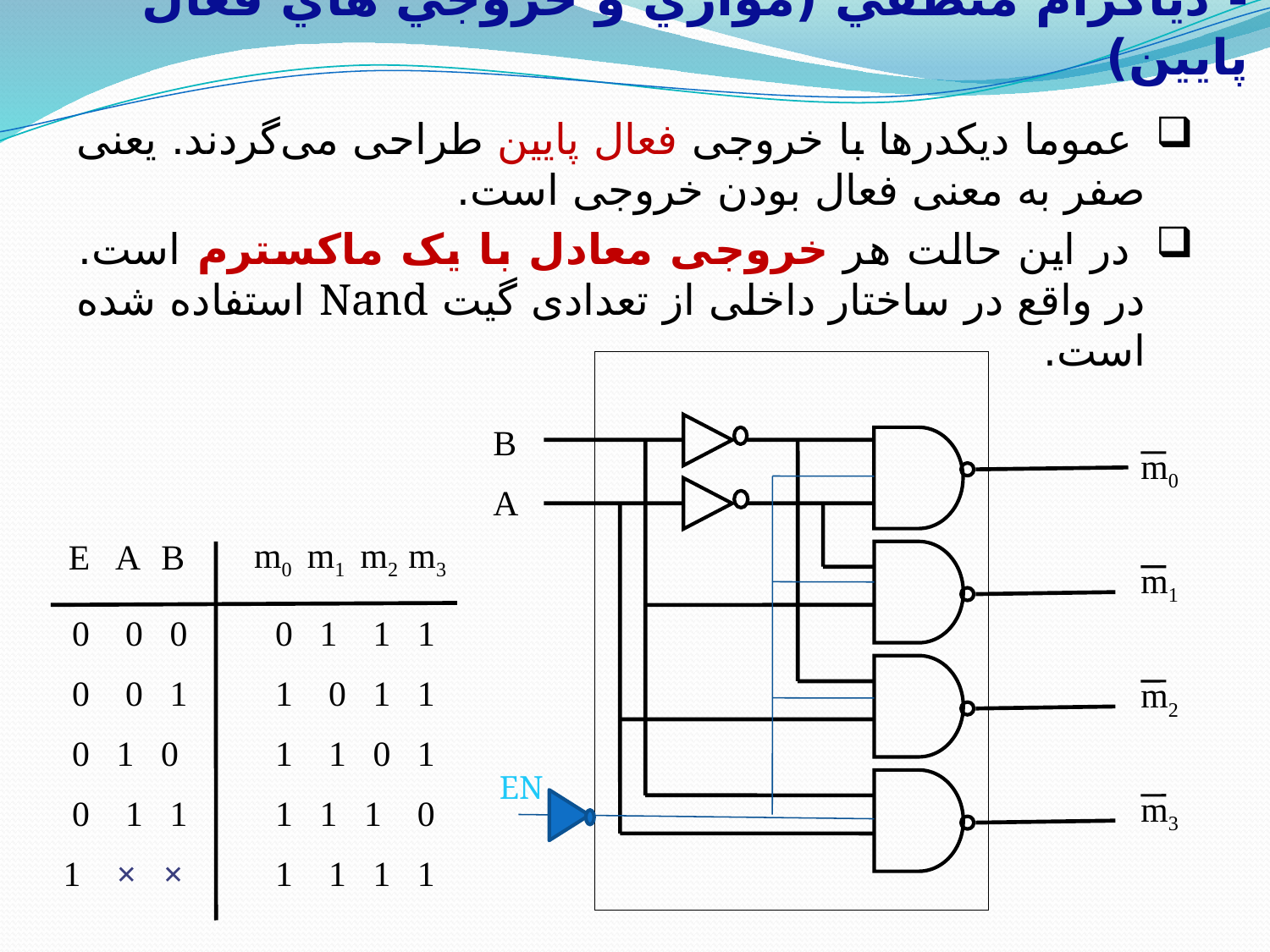

# - دياگرام منطقي (موازي و خروجي هاي فعال پايين)
 عموما دیکدرها با خروجی فعال پایین طراحی می‌گردند. یعنی صفر به معنی فعال بودن خروجی است.
 در این حالت هر خروجی معادل با یک ماکسترم است. در واقع در ساختار داخلی از تعدادی گیت Nand استفاده شده است.

B
A

m0

m1

m2

m3

 m0   m1   m2  m3
  E     A    B

 0   1    1   1
 1    0   1   1
 1    1   0   1
 1   1   1    0
 1    1   1   1
 0    0   0
 0    0   1
 0   1   0
 0    1   1
1    ×   ×
EN